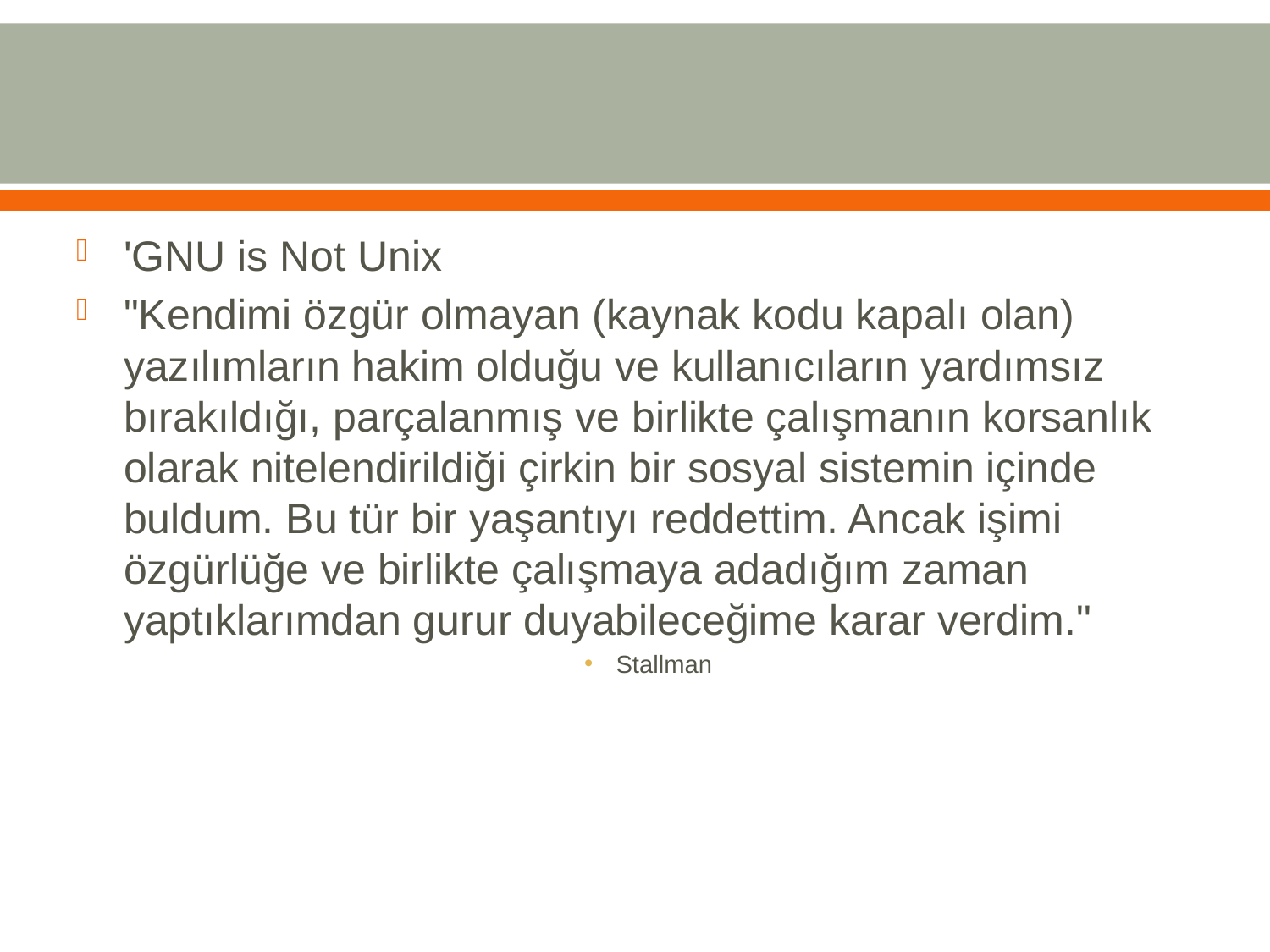

#
'GNU is Not Unix
"Kendimi özgür olmayan (kaynak kodu kapalı olan) yazılımların hakim olduğu ve kullanıcıların yardımsız bırakıldığı, parçalanmış ve birlikte çalışmanın korsanlık olarak nitelendirildiği çirkin bir sosyal sistemin içinde buldum. Bu tür bir yaşantıyı reddettim. Ancak işimi özgürlüğe ve birlikte çalışmaya adadığım zaman yaptıklarımdan gurur duyabileceğime karar verdim."
Stallman